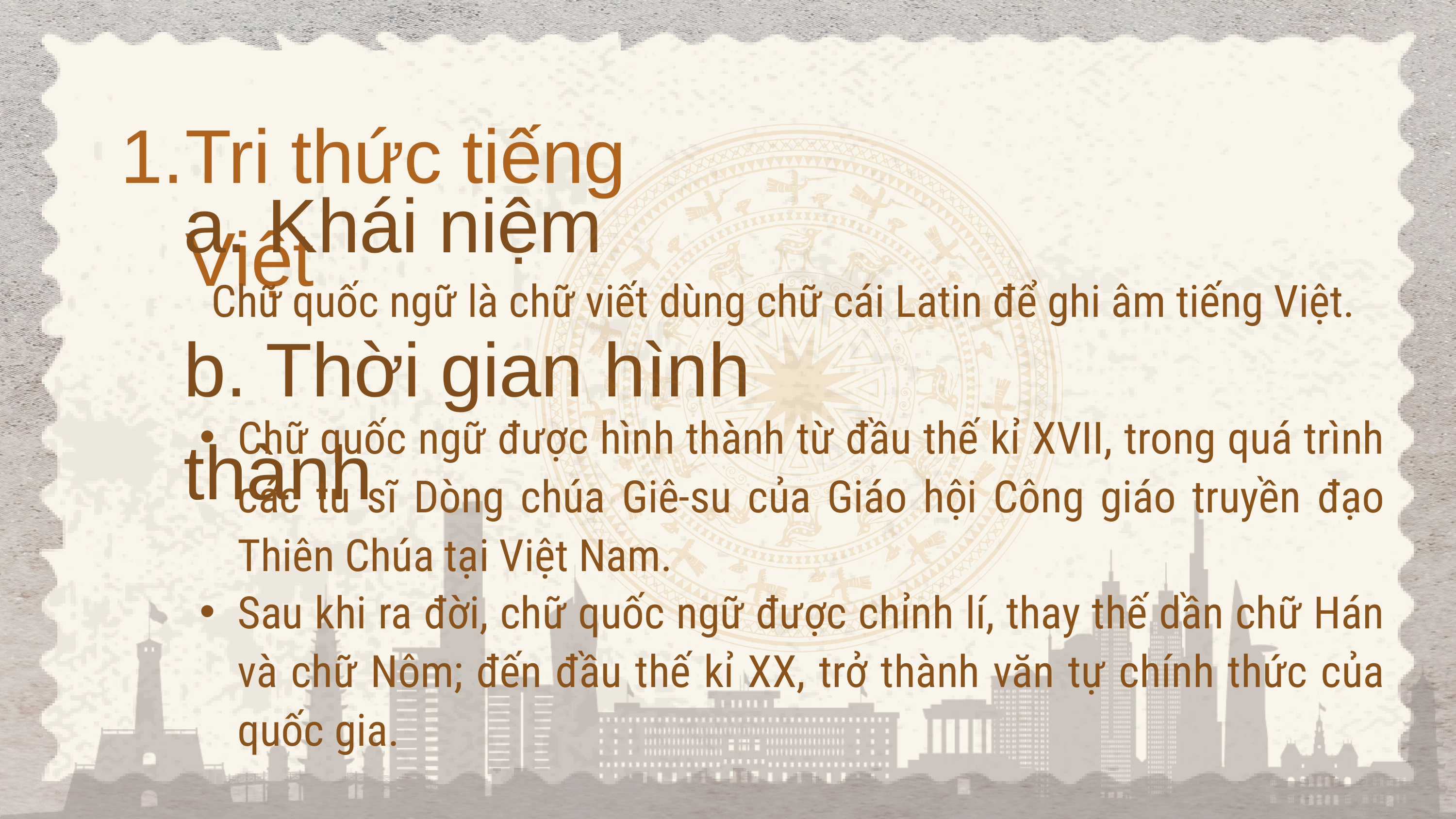

Tri thức tiếng Việt

a. Khái niệm
Chữ quốc ngữ là chữ viết dùng chữ cái Latin để ghi âm tiếng Việt.
b. Thời gian hình thành
Chữ quốc ngữ được hình thành từ đầu thế kỉ XVII, trong quá trình các tu sĩ Dòng chúa Giê-su của Giáo hội Công giáo truyền đạo Thiên Chúa tại Việt Nam.

Sau khi ra đời, chữ quốc ngữ được chỉnh lí, thay thế dần chữ Hán và chữ Nôm; đến đầu thế kỉ XX, trở thành văn tự chính thức của quốc gia.